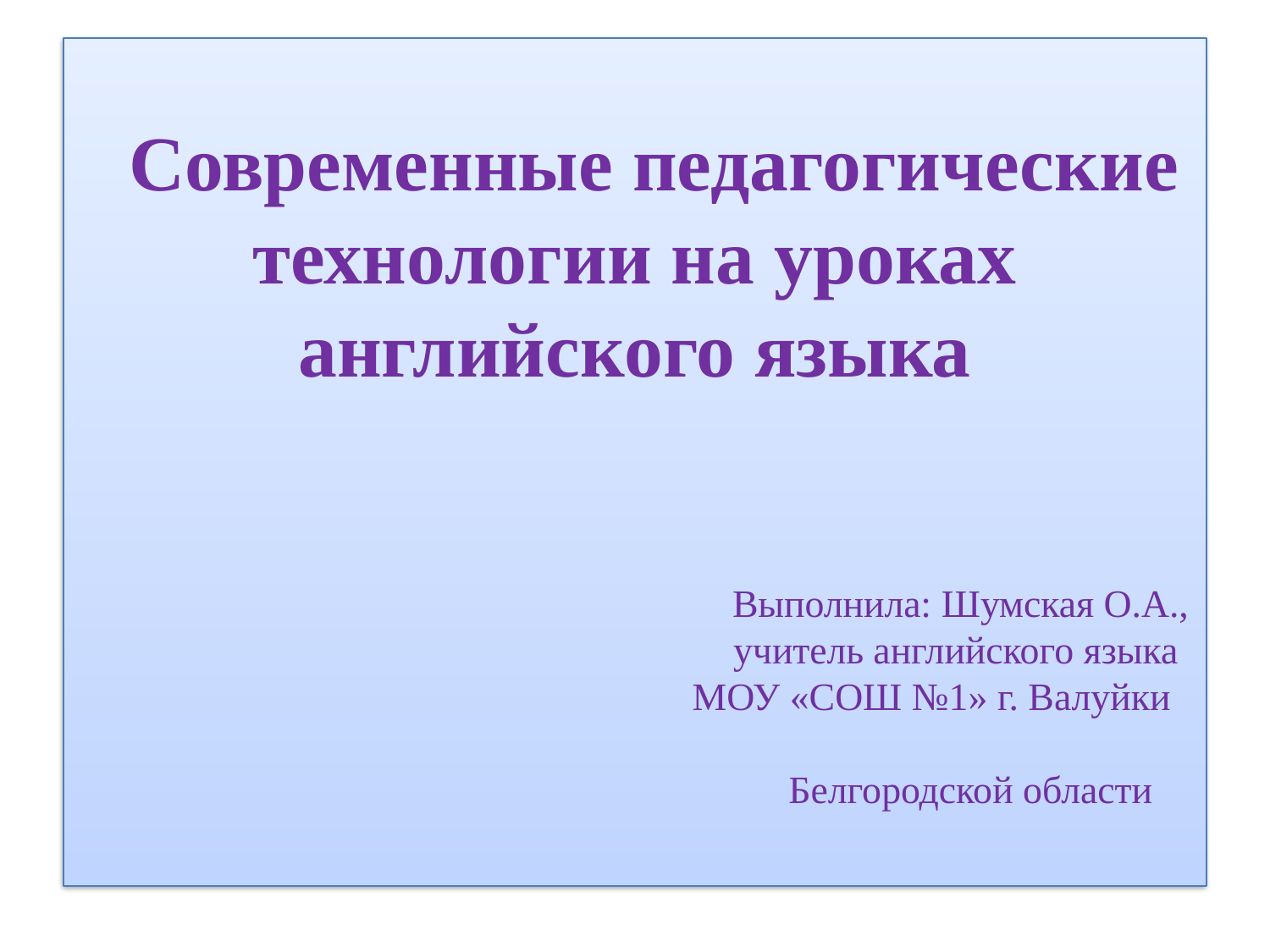

# Современные педагогические технологии на уроках английского языка Выполнила: Шумская О.А., учитель английского языка МОУ «СОШ №1» г. Валуйки Белгородской области